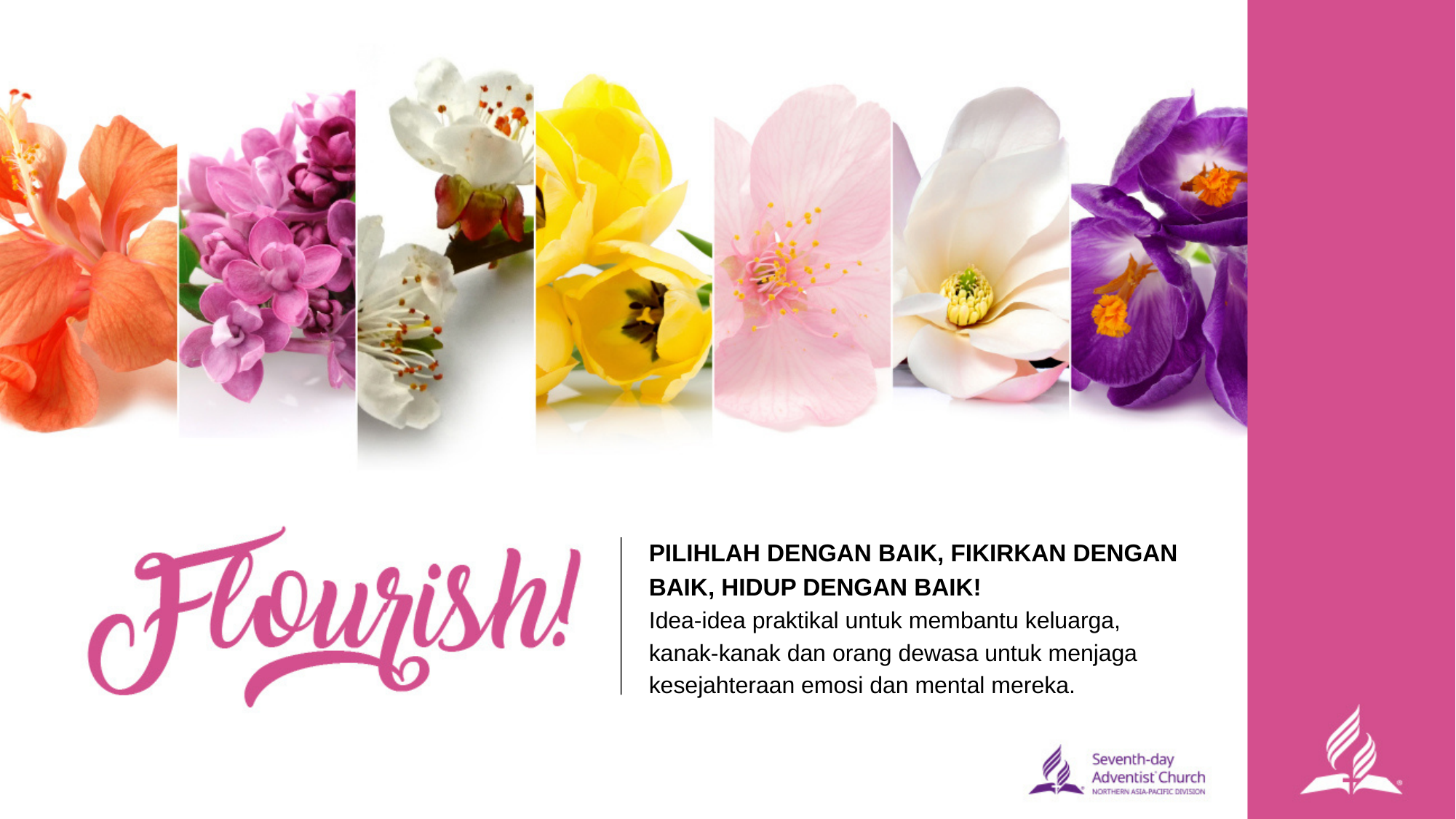

PILIHLAH DENGAN BAIK, FIKIRKAN DENGAN
BAIK, HIDUP DENGAN BAIK!
Idea-idea praktikal untuk membantu keluarga,
kanak-kanak dan orang dewasa untuk menjaga kesejahteraan emosi dan mental mereka.